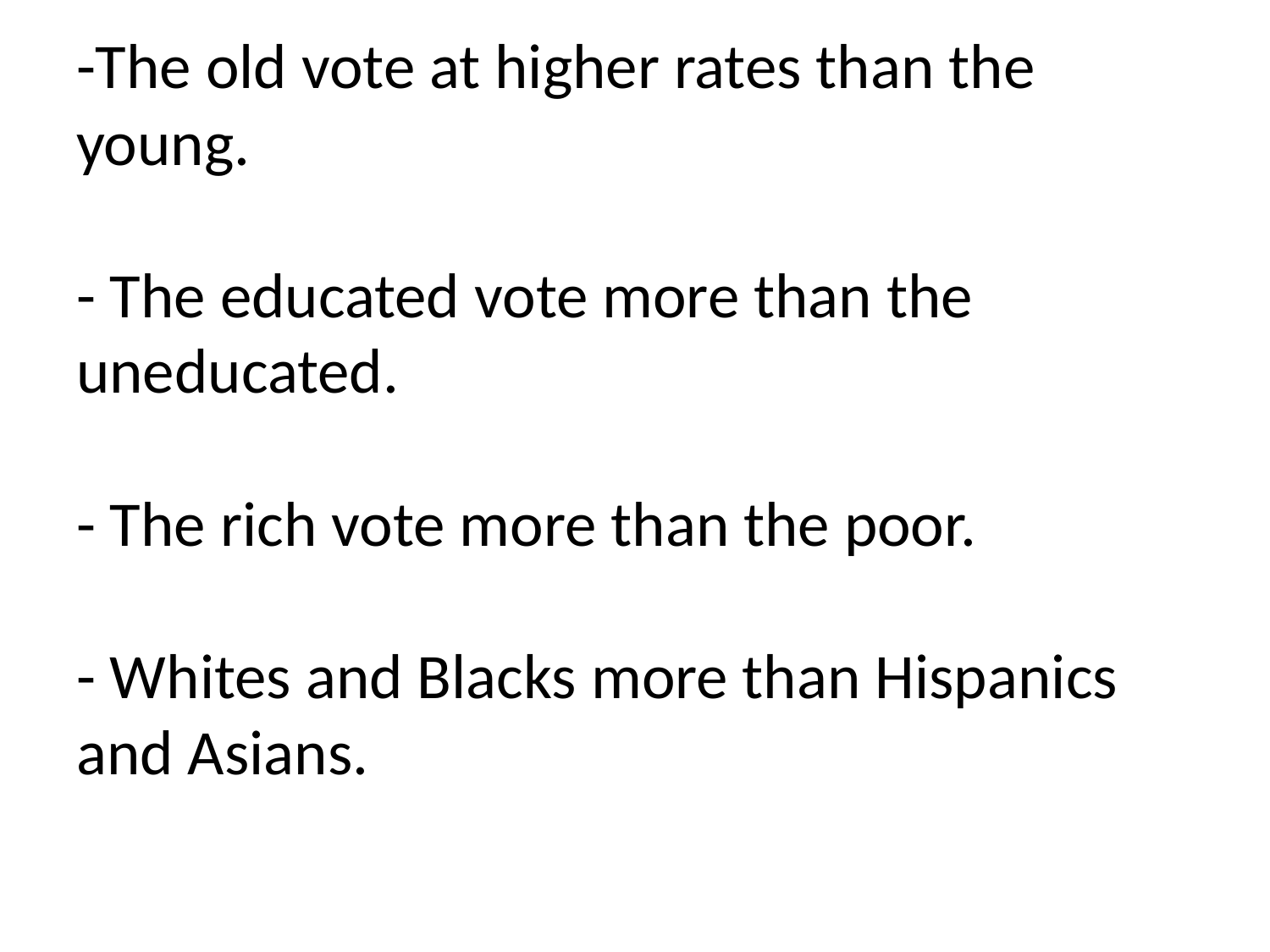

-The old vote at higher rates than the young.
- The educated vote more than the uneducated.
- The rich vote more than the poor.
- Whites and Blacks more than Hispanics and Asians.